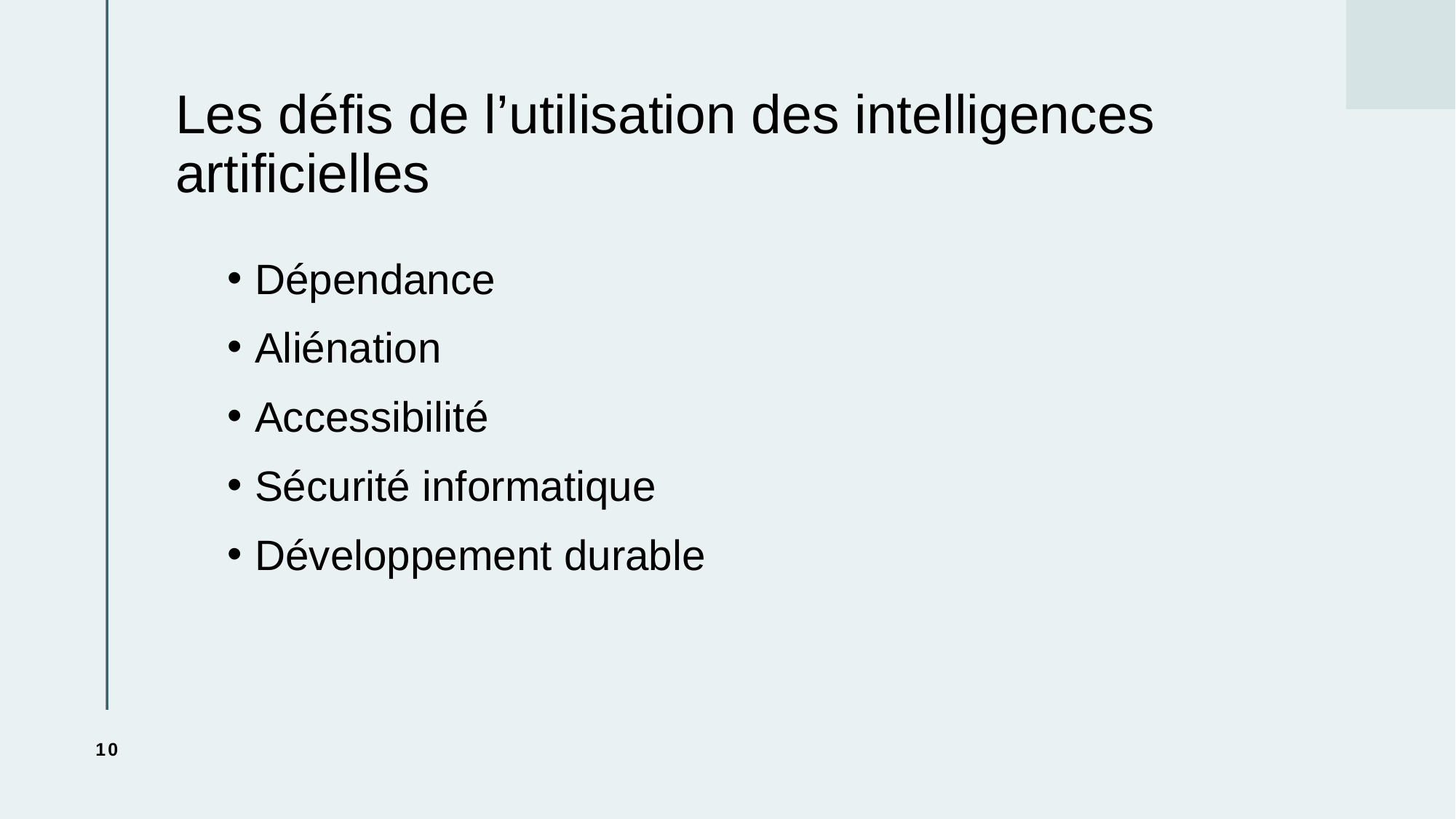

# Les défis de l’utilisation des intelligences artificielles
Dépendance
Aliénation
Accessibilité
Sécurité informatique
Développement durable
10